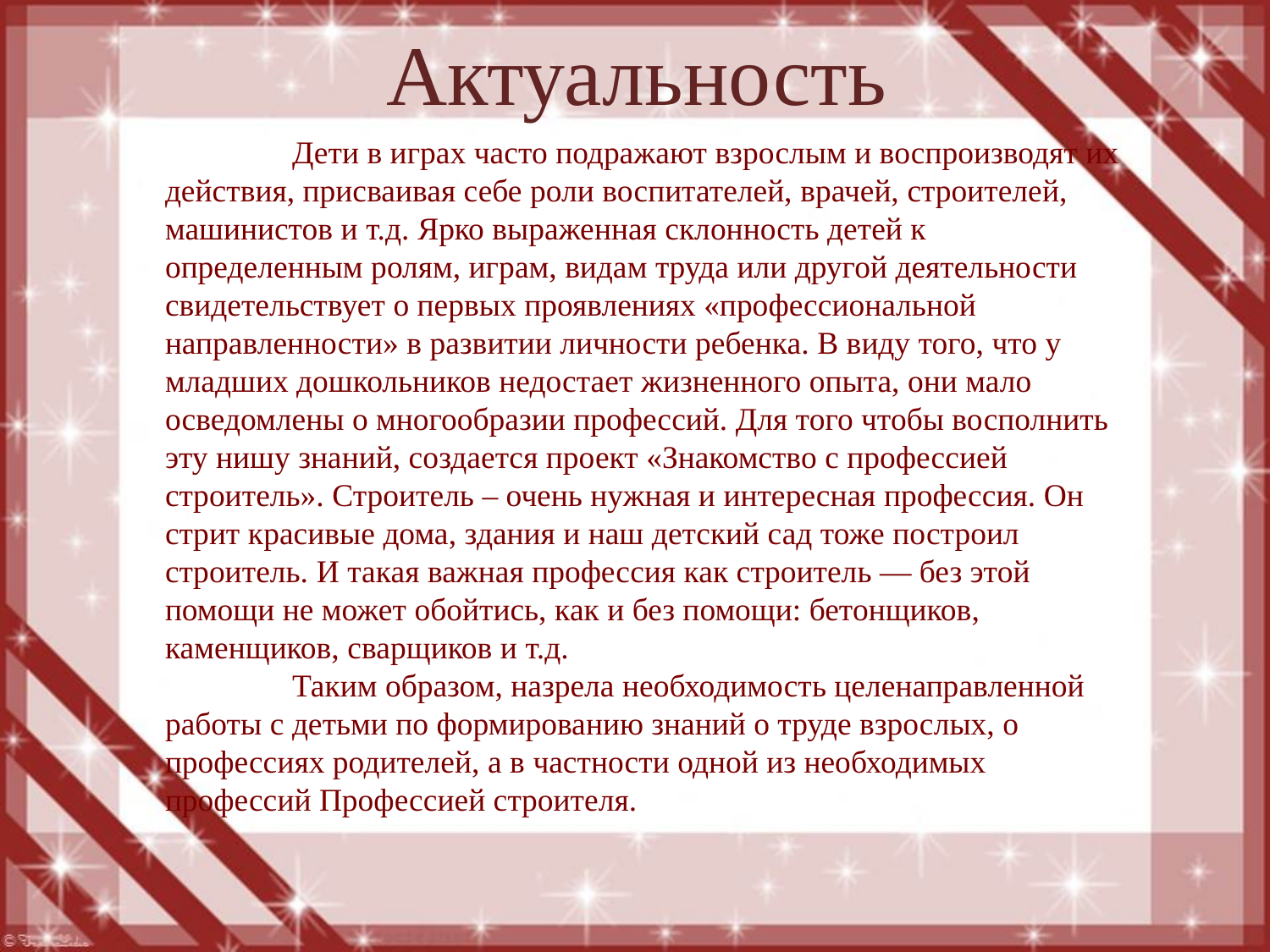

# Актуальность
       	Дети в играх часто подражают взрослым и воспроизводят их действия, присваивая себе роли воспитателей, врачей, строителей, машинистов и т.д. Ярко выраженная склонность детей к определенным ролям, играм, видам труда или другой деятельности свидетельствует о первых проявлениях «профессиональной направленности» в развитии личности ребенка. В виду того, что у младших дошкольников недостает жизненного опыта, они мало осведомлены о многообразии профессий. Для того чтобы восполнить эту нишу знаний, создается проект «Знакомство с профессией строитель». Строитель – очень нужная и интересная профессия. Он стрит красивые дома, здания и наш детский сад тоже построил строитель. И такая важная профессия как строитель — без этой помощи не может обойтись, как и без помощи: бетонщиков, каменщиков, сварщиков и т.д.
	Таким образом, назрела необходимость целенаправленной работы с детьми по формированию знаний о труде взрослых, о профессиях родителей, а в частности одной из необходимых профессий Профессией строителя.